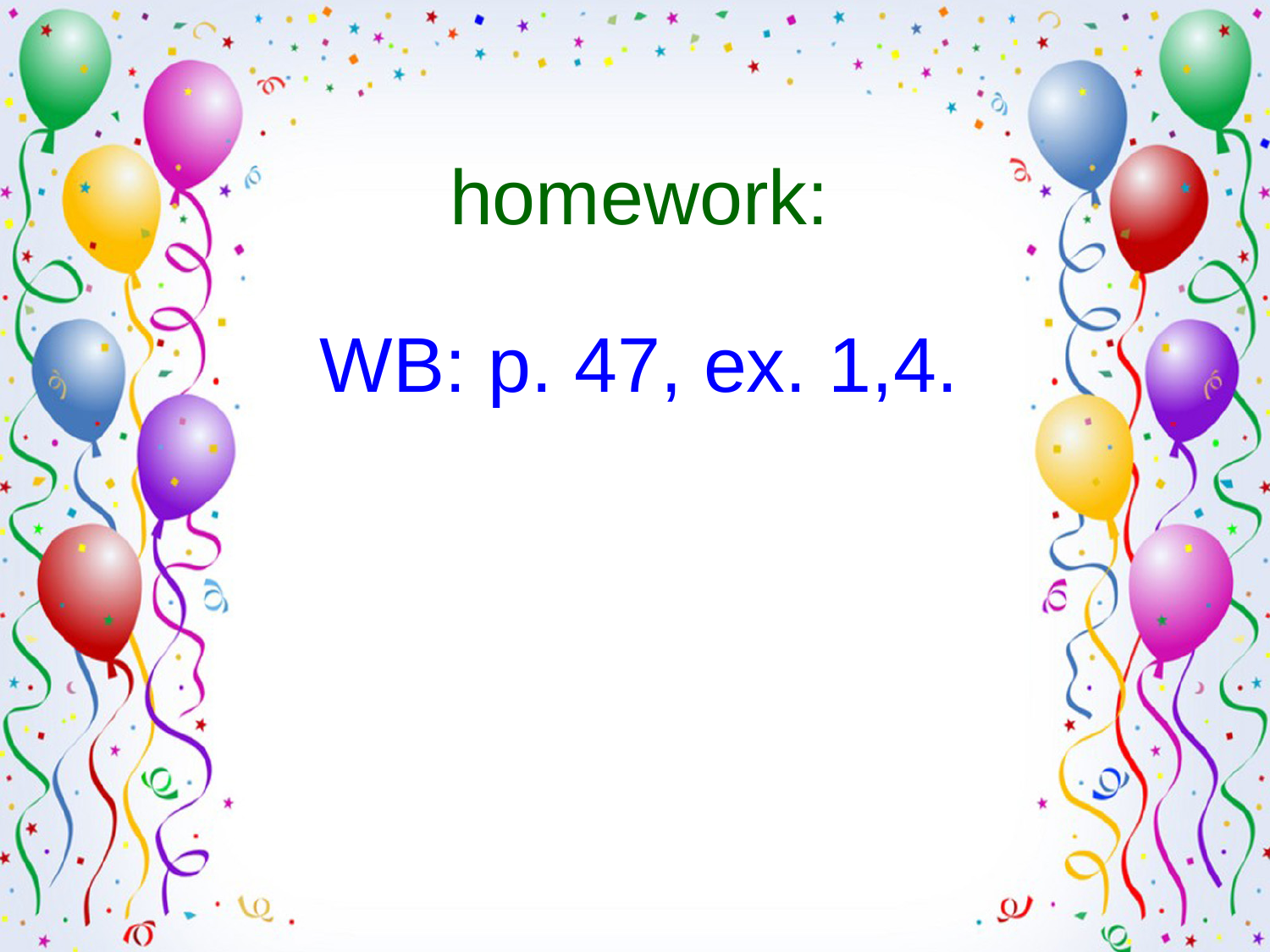

# homework: WB: p. 47, ex. 1,4.